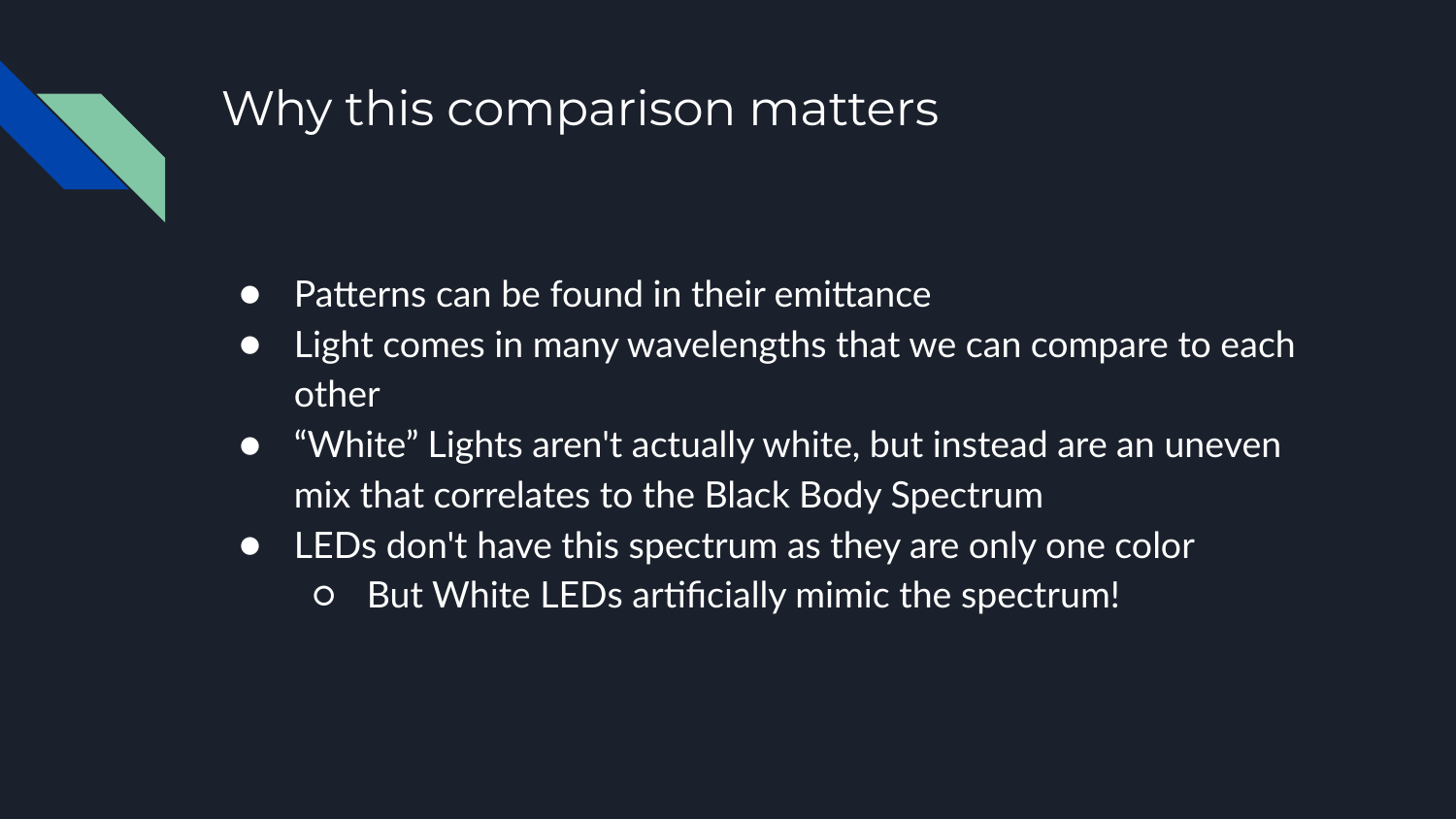

# Why this comparison matters
Patterns can be found in their emittance
Light comes in many wavelengths that we can compare to each other
“White” Lights aren't actually white, but instead are an uneven mix that correlates to the Black Body Spectrum
LEDs don't have this spectrum as they are only one color
But White LEDs artificially mimic the spectrum!